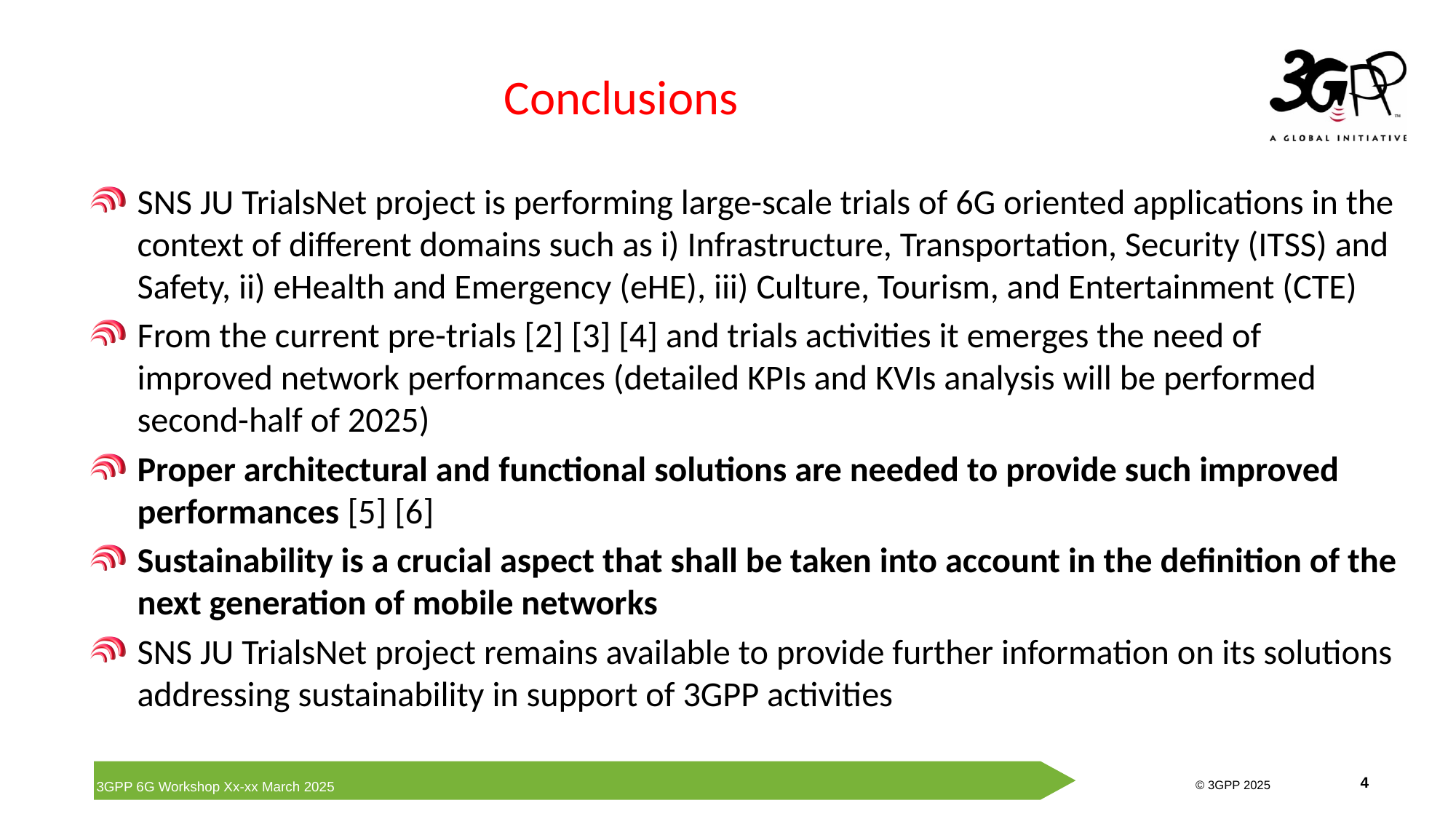

# Conclusions
SNS JU TrialsNet project is performing large-scale trials of 6G oriented applications in the context of different domains such as i) Infrastructure, Transportation, Security (ITSS) and Safety, ii) eHealth and Emergency (eHE), iii) Culture, Tourism, and Entertainment (CTE)
From the current pre-trials [2] [3] [4] and trials activities it emerges the need of improved network performances (detailed KPIs and KVIs analysis will be performed second-half of 2025)
Proper architectural and functional solutions are needed to provide such improved performances [5] [6]
Sustainability is a crucial aspect that shall be taken into account in the definition of the next generation of mobile networks
SNS JU TrialsNet project remains available to provide further information on its solutions addressing sustainability in support of 3GPP activities